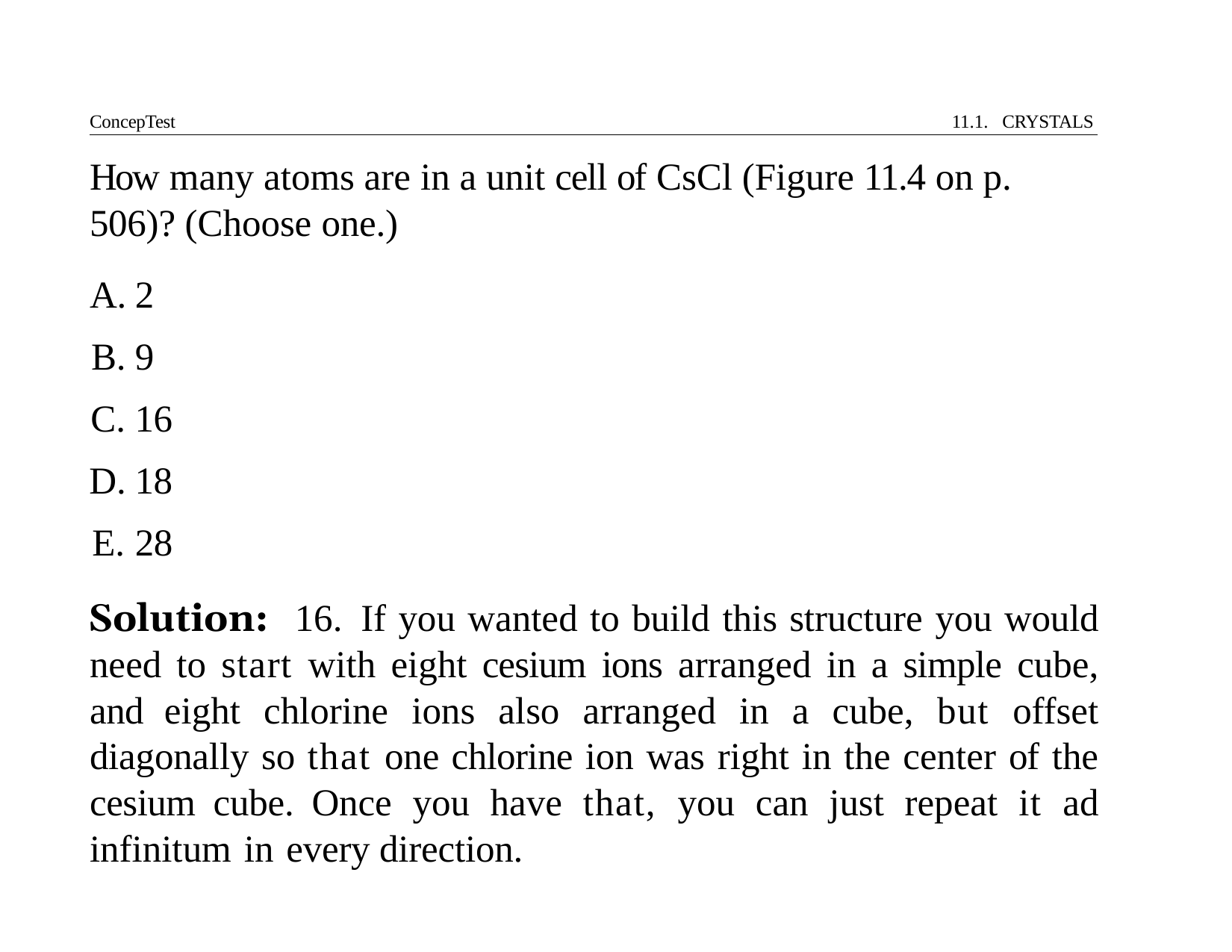

ConcepTest	11.1.  CRYSTALS

# How many atoms are in a unit cell of CsCl (Figure 11.4 on p. 506)? (Choose one.)
2
9
16
18
28
Solution:  16. If you wanted to build this structure you would need to start with eight cesium ions arranged in a simple cube, and eight chlorine ions also arranged in a cube, but offset diagonally so that one chlorine ion was right in the center of the cesium cube. Once you have that, you can just repeat it ad infinitum in every direction.